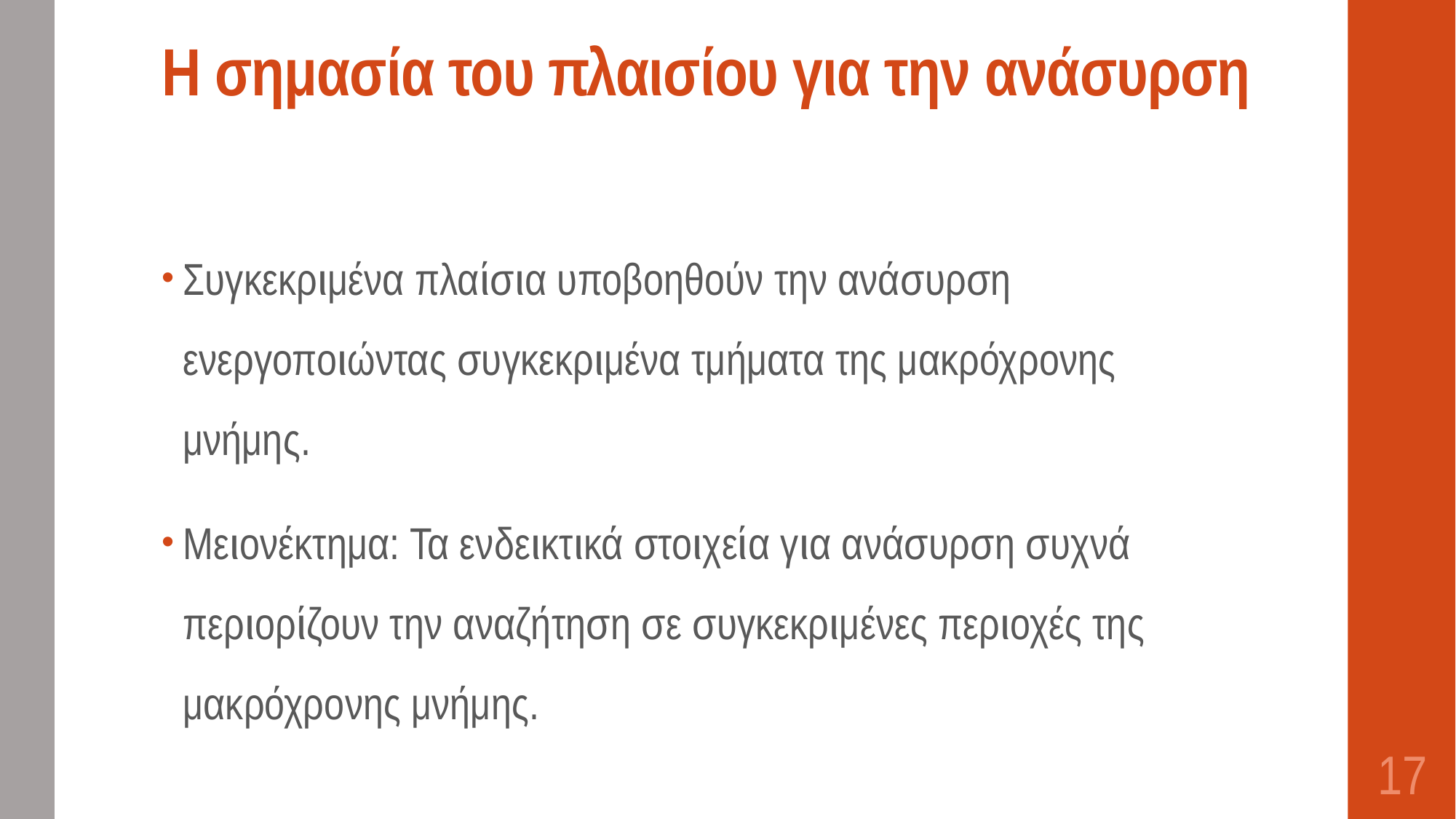

# Η σημασία του πλαισίου για την ανάσυρση
Συγκεκριμένα πλαίσια υποβοηθούν την ανάσυρση ενεργοποιώντας συγκεκριμένα τμήματα της μακρόχρονης μνήμης.
Μειονέκτημα: Τα ενδεικτικά στοιχεία για ανάσυρση συχνά περιορίζουν την αναζήτηση σε συγκεκριμένες περιοχές της μακρόχρονης μνήμης.
17